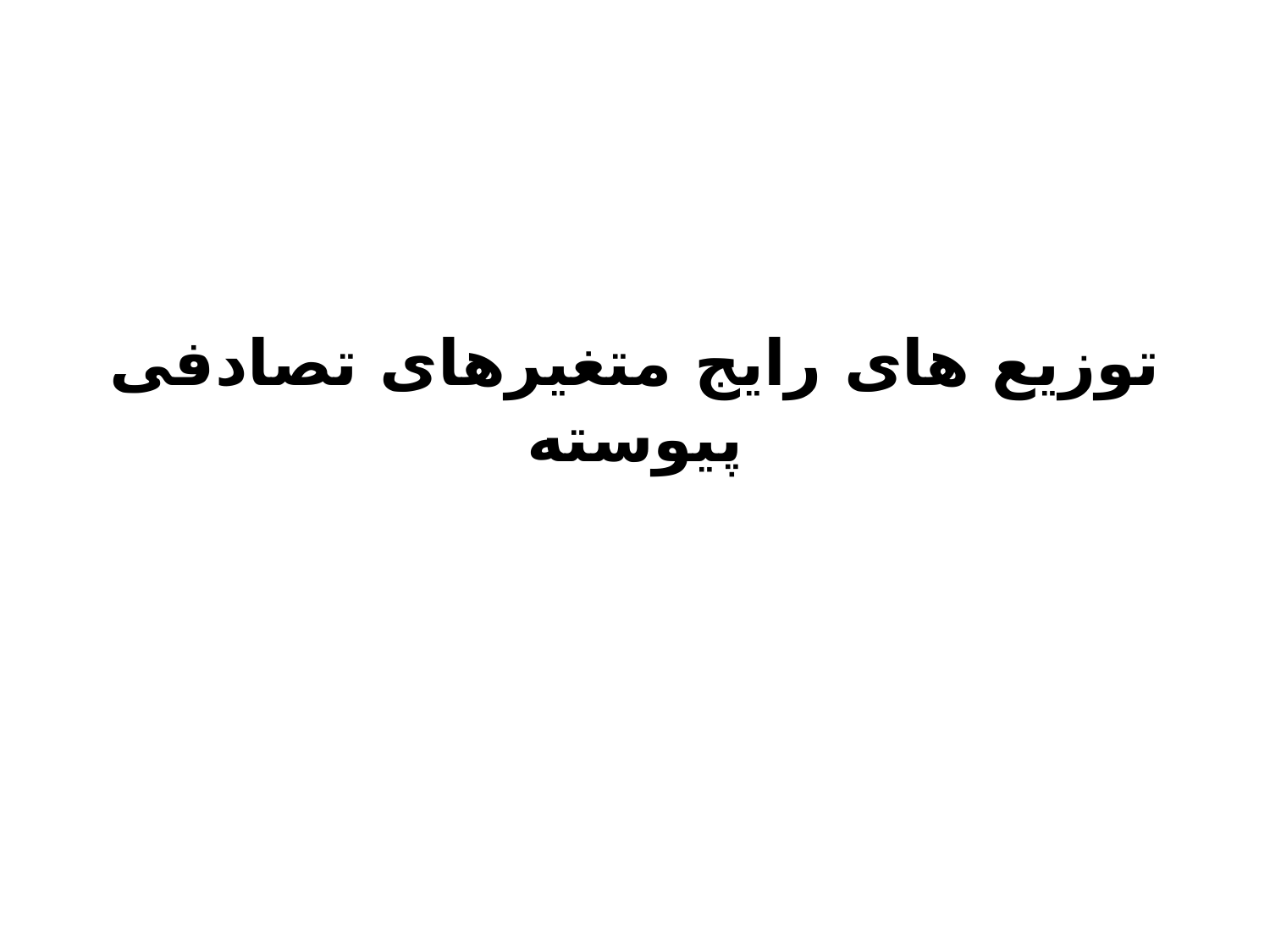

# توزیع های رایج متغیرهای تصادفی پیوسته